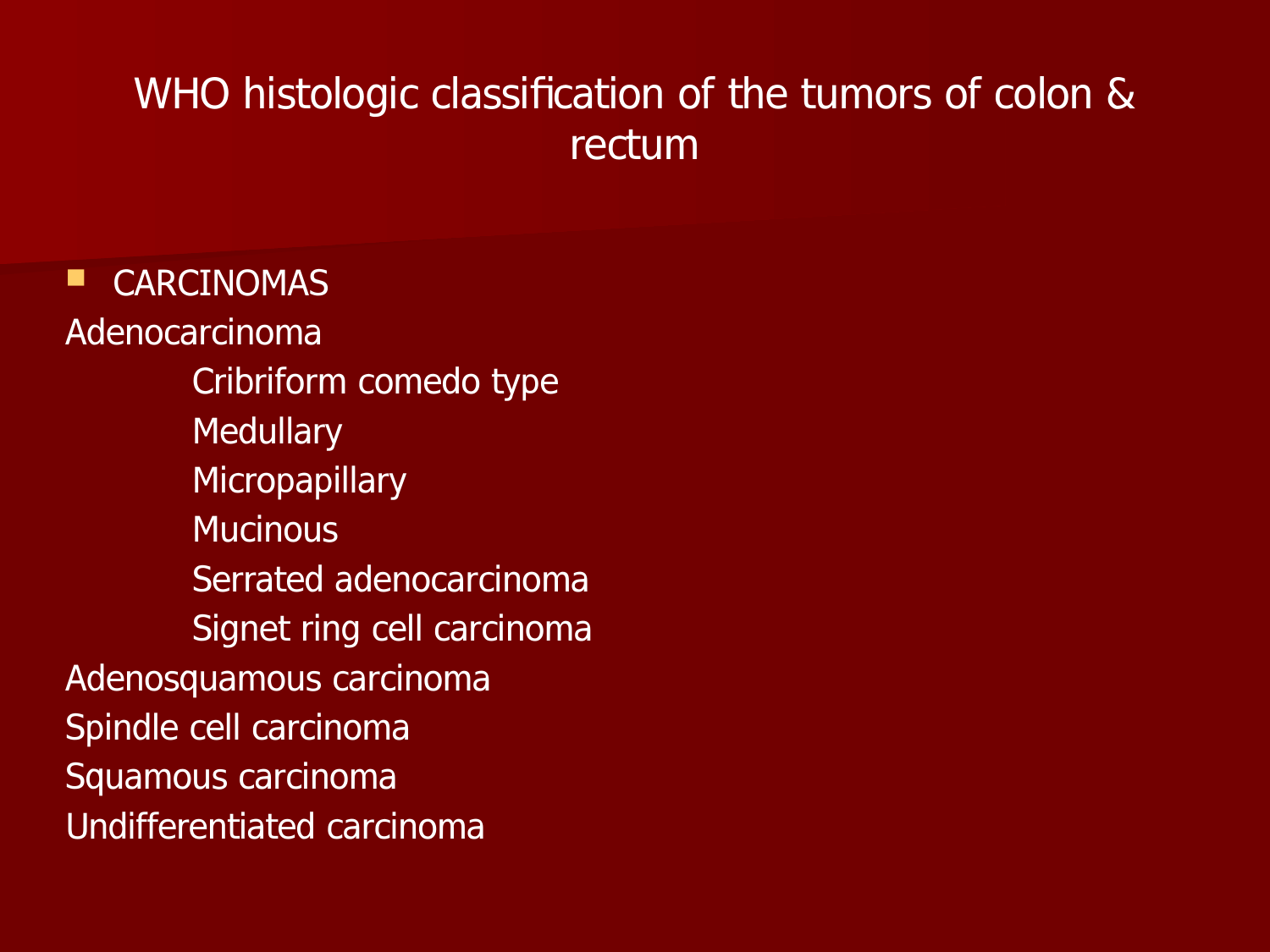

# WHO histologic classification of the tumors of colon & rectum
CARCINOMAS
Adenocarcinoma
	Cribriform comedo type
	Medullary
	Micropapillary
	Mucinous
	Serrated adenocarcinoma
	Signet ring cell carcinoma
Adenosquamous carcinoma
Spindle cell carcinoma
Squamous carcinoma
Undifferentiated carcinoma